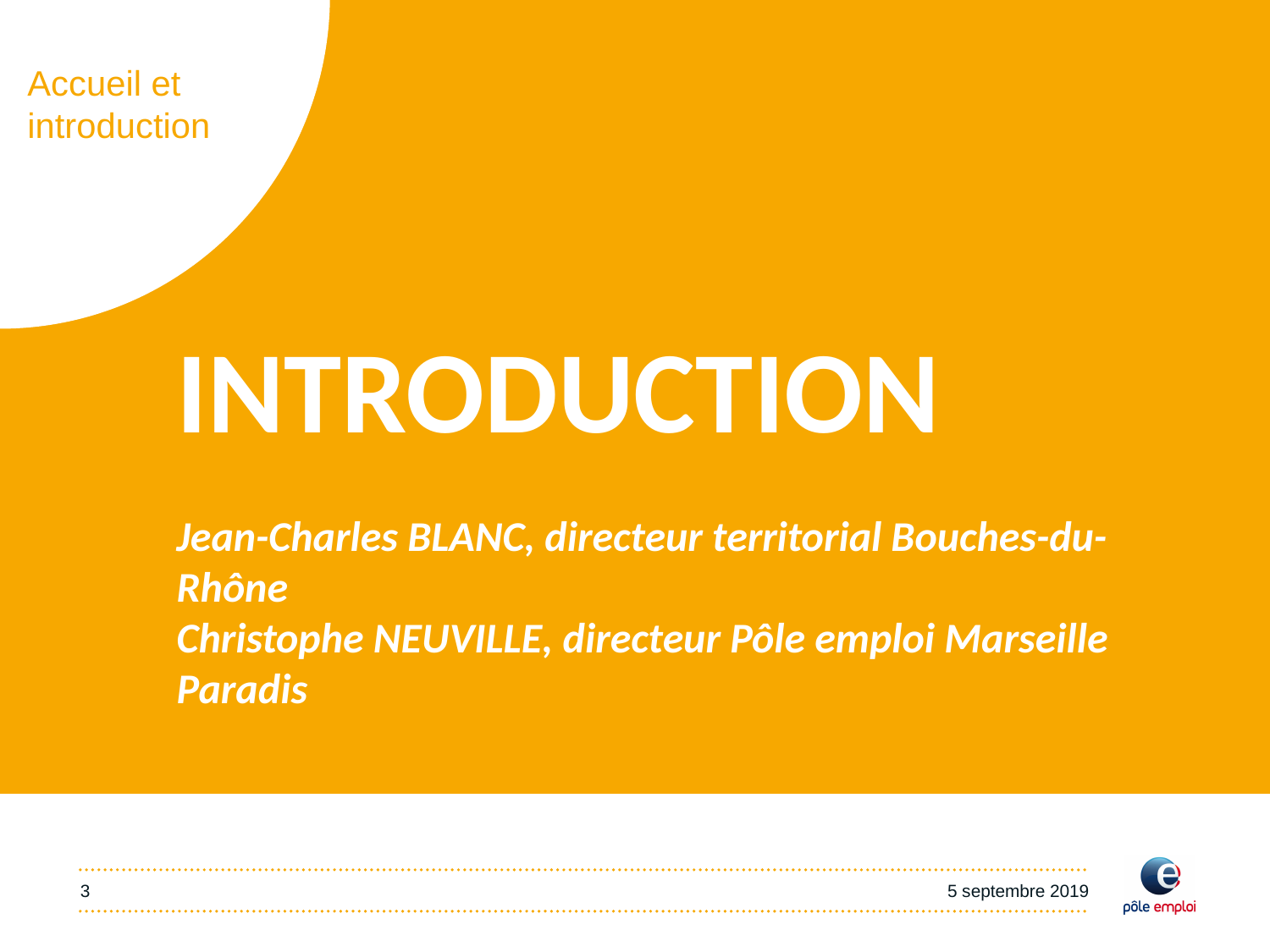

INTRODUCTION
Jean-Charles BLANC, directeur territorial Bouches-du-Rhône
Christophe NEUVILLE, directeur Pôle emploi Marseille Paradis
3
5 septembre 2019